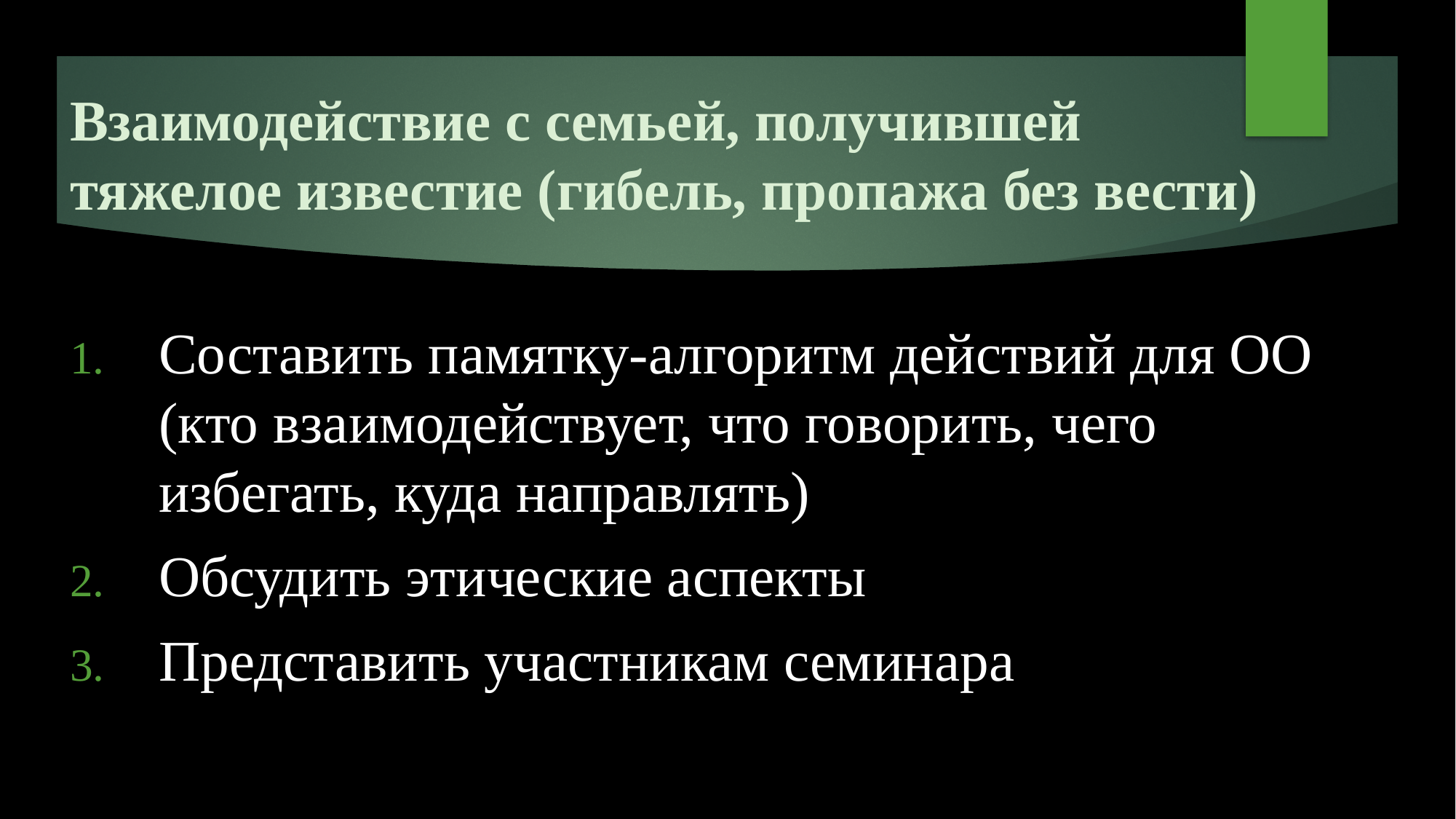

# Взаимодействие с семьей, получившей тяжелое известие (гибель, пропажа без вести)
Составить памятку-алгоритм действий для ОО (кто взаимодействует, что говорить, чего избегать, куда направлять)
Обсудить этические аспекты
Представить участникам семинара